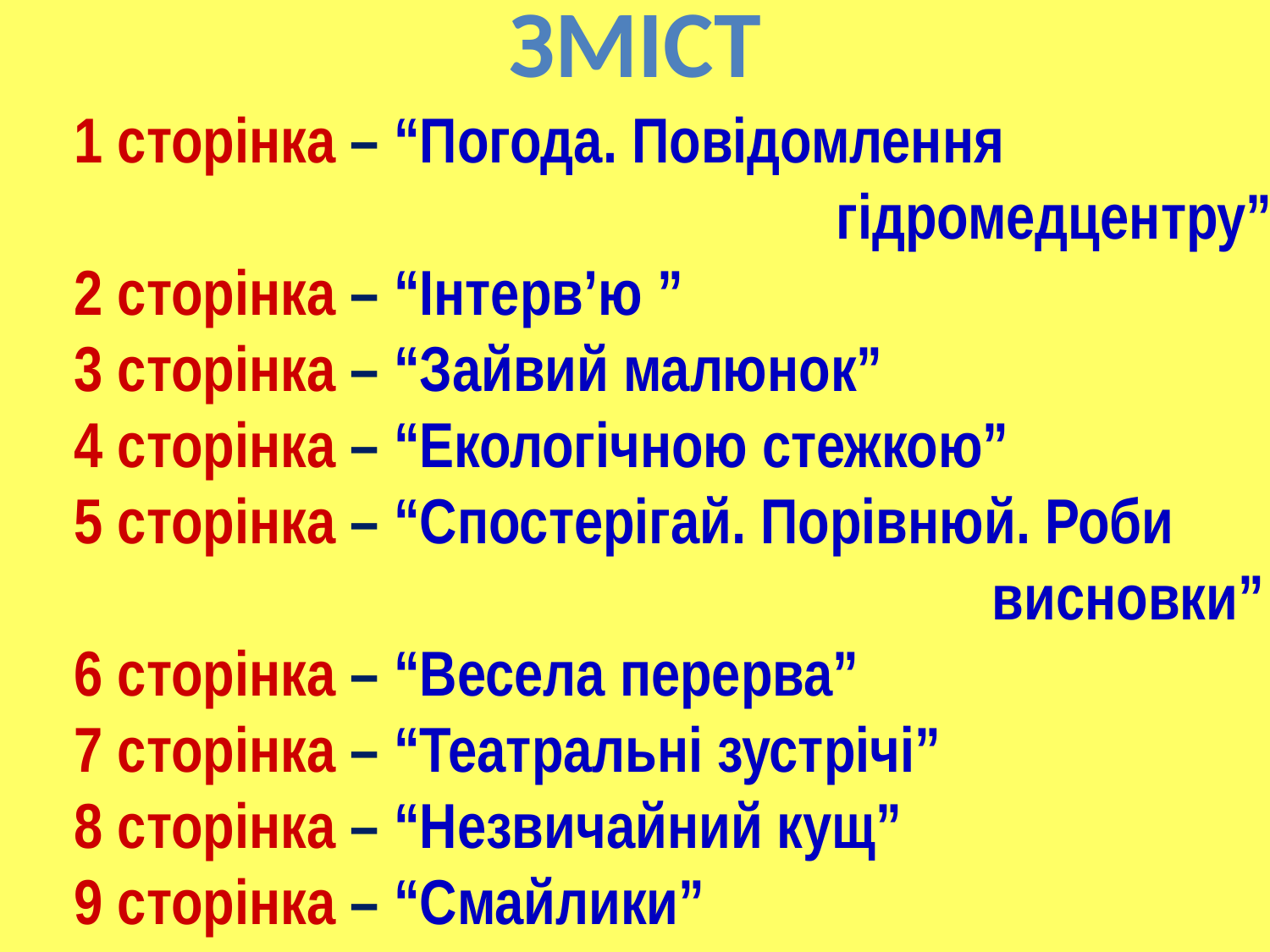

Зміст
1 сторінка – “Погода. Повідомлення
						гідромедцентру”
2 сторінка – “Інтерв’ю ”
3 сторінка – “Зайвий малюнок”
4 сторінка – “Екологічною стежкою”
5 сторінка – “Спостерігай. Порівнюй. Роби
							  висновки”
6 сторінка – “Весела перерва”
7 сторінка – “Театральні зустрічі”
8 сторінка – “Незвичайний кущ”
9 сторінка – “Смайлики”